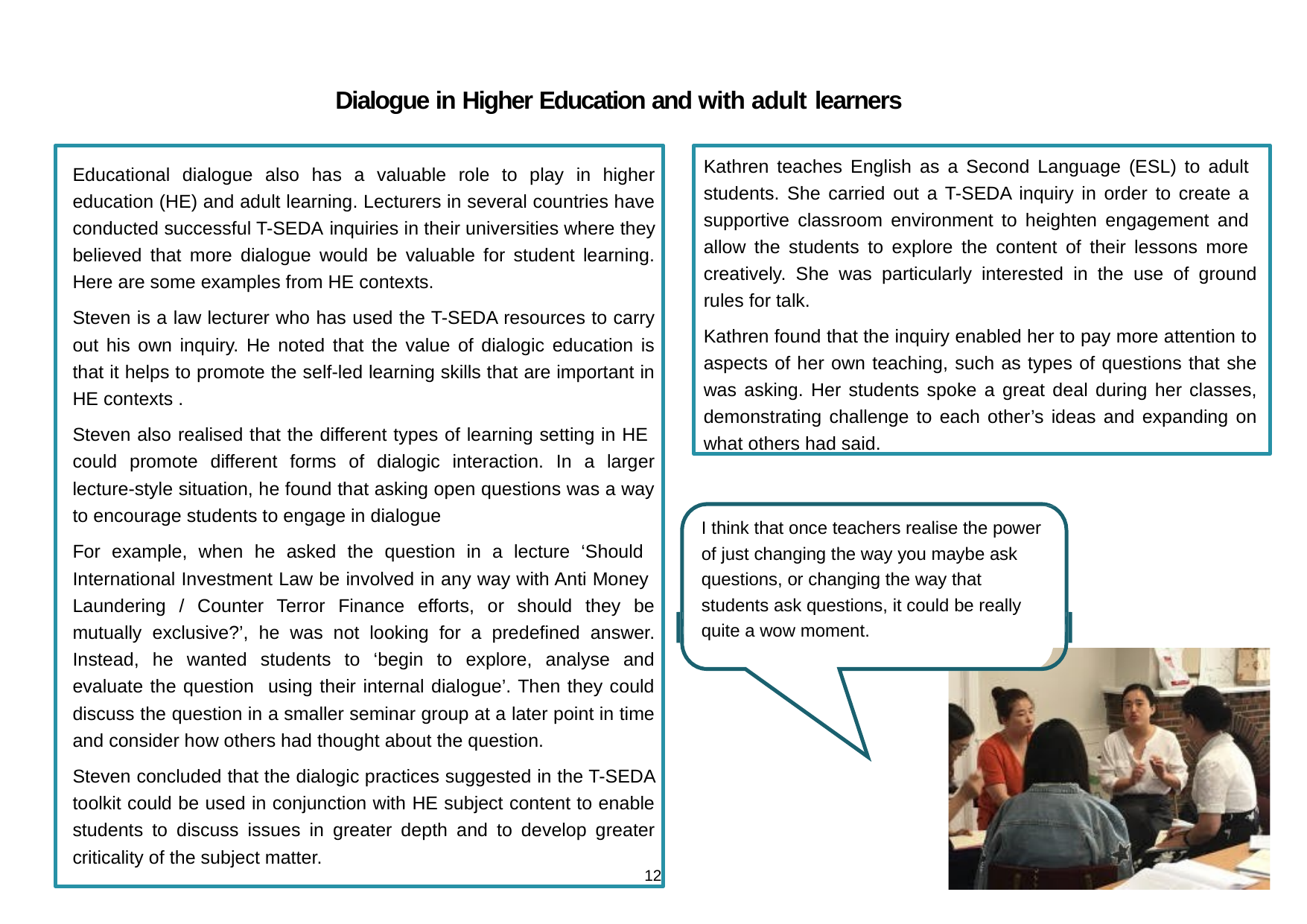

Dialogue in Higher Education and with adult learners

Kathren teaches English as a Second Language (ESL) to adult  students. She carried out a T-SEDA inquiry in order to create a  supportive classroom environment to heighten engagement and  allow the students to explore the content of their lessons more  creatively. She was particularly interested in the use of ground rules for talk.
Kathren found that the inquiry enabled her to pay more attention to aspects of her own teaching, such as types of questions that she was asking. Her students spoke a great deal during her classes, demonstrating challenge to each other’s ideas and expanding on what others had said.
Educational dialogue also has a valuable role to play in higher education (HE) and adult learning. Lecturers in several countries have conducted successful T-SEDA inquiries in their universities where they believed that more dialogue would be valuable for student learning. Here are some examples from HE contexts.
Steven is a law lecturer who has used the T-SEDA resources to carry out his own inquiry. He noted that the value of dialogic education is that it helps to promote the self-led learning skills that are important in HE contexts .
Steven also realised that the different types of learning setting in HE  could promote different forms of dialogic interaction. In a larger lecture-style situation, he found that asking open questions was a way to encourage students to engage in dialogue
For example, when he asked the question in a lecture ‘Should  International Investment Law be involved in any way with Anti Money  Laundering / Counter Terror Finance efforts, or should they be mutually exclusive?’, he was not looking for a predefined answer. Instead, he wanted students to ‘begin to explore, analyse and evaluate the question  using their internal dialogue’. Then they could discuss the question in a smaller seminar group at a later point in time and consider how others had thought about the question.
Steven concluded that the dialogic practices suggested in the T-SEDA toolkit could be used in conjunction with HE subject content to enable students to discuss issues in greater depth and to develop greater criticality of the subject matter.

I think that once teachers realise the power of just changing the way you maybe ask questions, or changing the way that students ask questions, it could be really quite a wow moment.

12